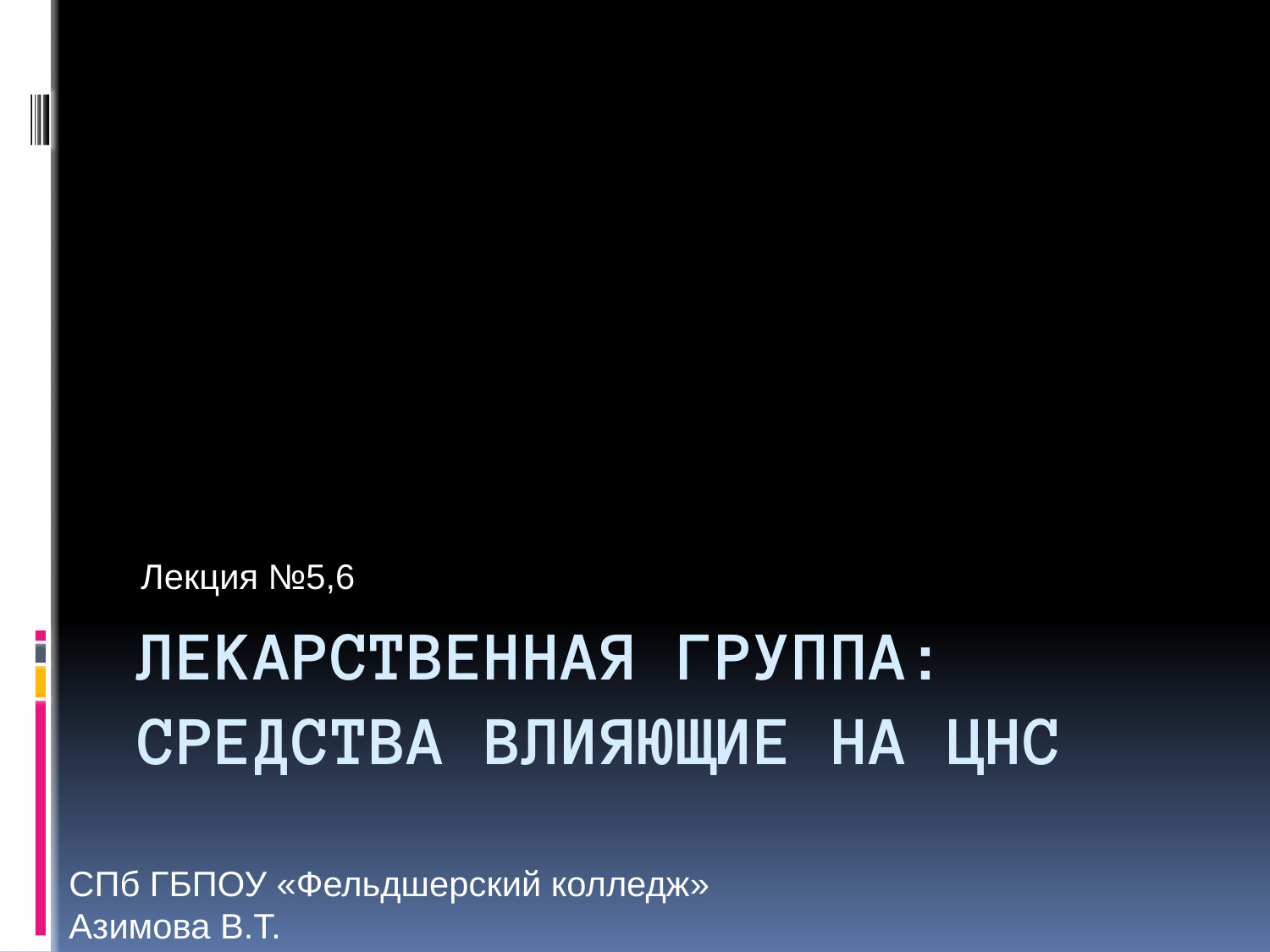

Лекция №5,6
# Лекарственная группа: средства влияющие на ЦНС
СПб ГБПОУ «Фельдшерский колледж»
Азимова В.Т.